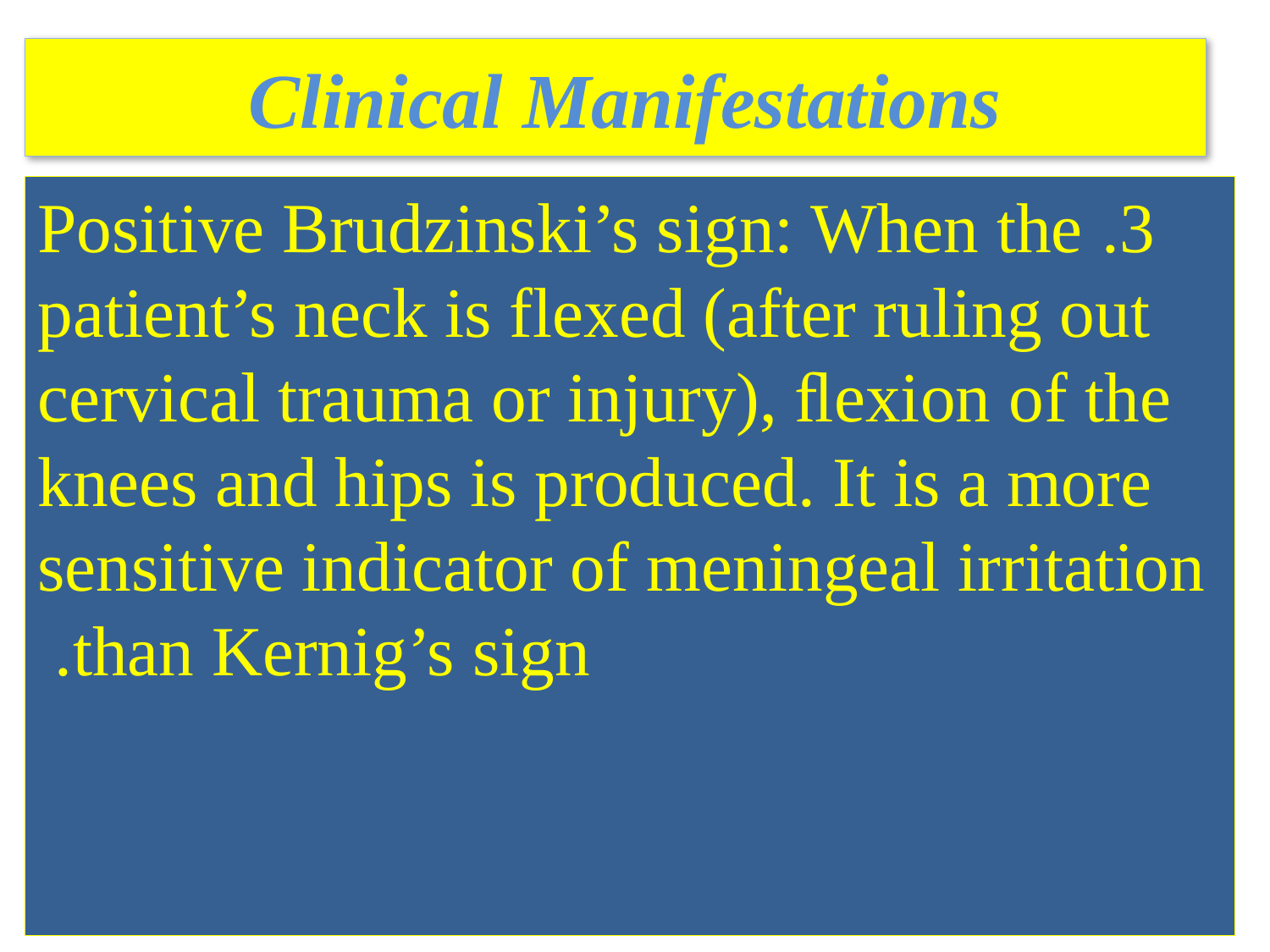

# Clinical Manifestations
3. Positive Brudzinski’s sign: When the patient’s neck is flexed (after ruling out cervical trauma or injury), ﬂexion of the knees and hips is produced. It is a more sensitive indicator of meningeal irritation than Kernig’s sign.